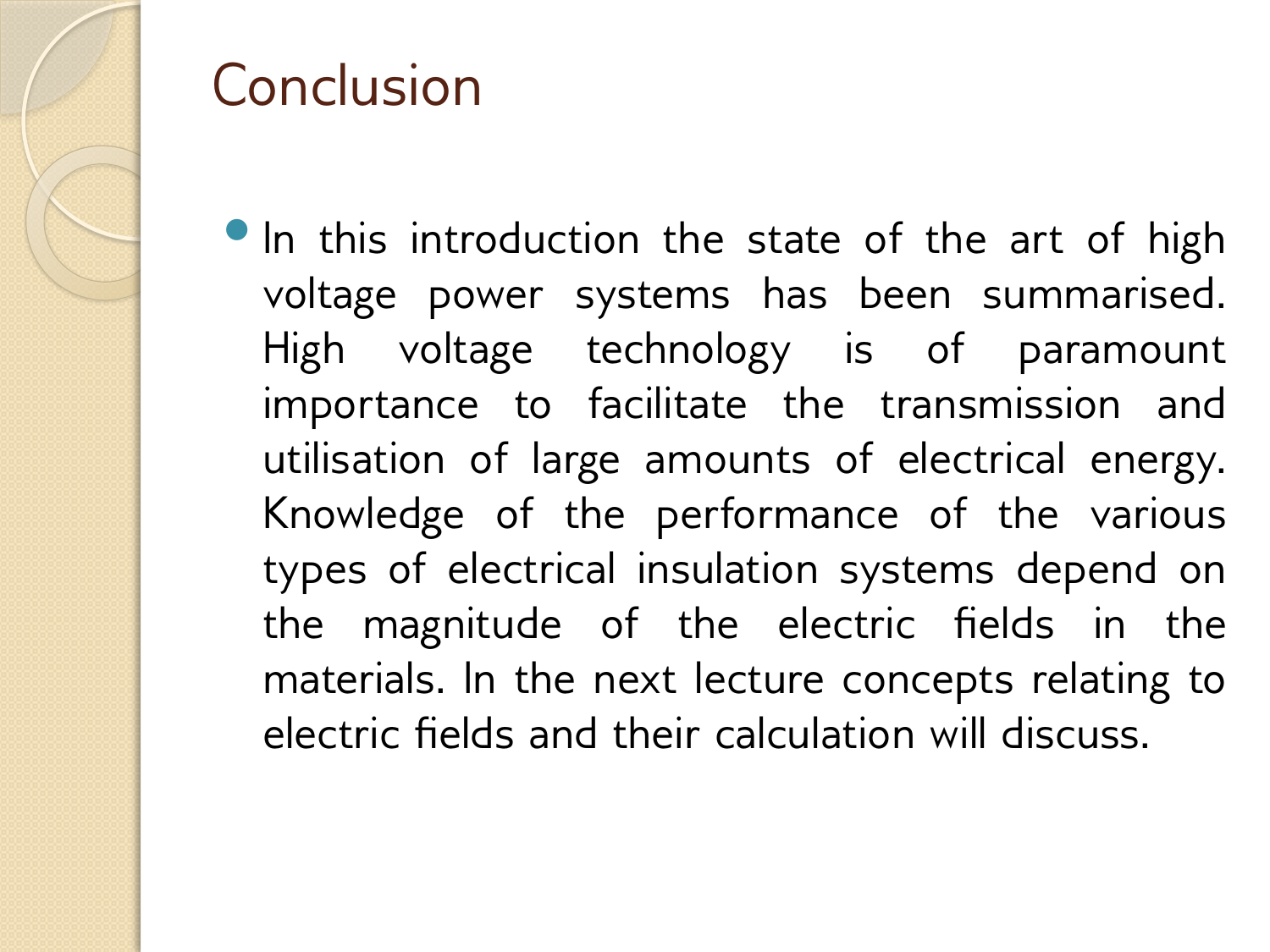

# Conclusion
In this introduction the state of the art of high voltage power systems has been summarised. High voltage technology is of paramount importance to facilitate the transmission and utilisation of large amounts of electrical energy. Knowledge of the performance of the various types of electrical insulation systems depend on the magnitude of the electric fields in the materials. In the next lecture concepts relating to electric fields and their calculation will discuss.